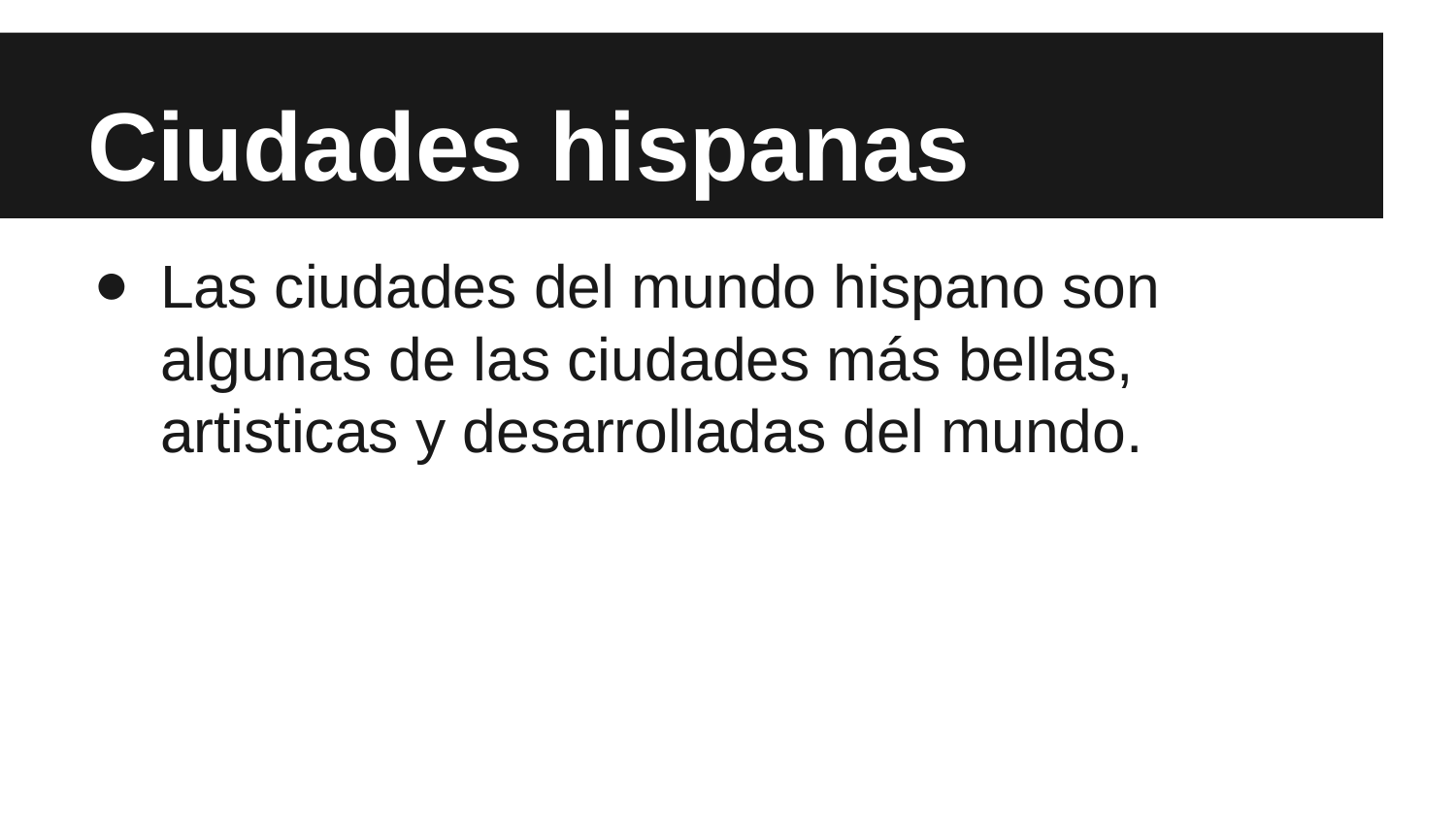

# Ciudades hispanas
Las ciudades del mundo hispano son algunas de las ciudades más bellas, artisticas y desarrolladas del mundo.